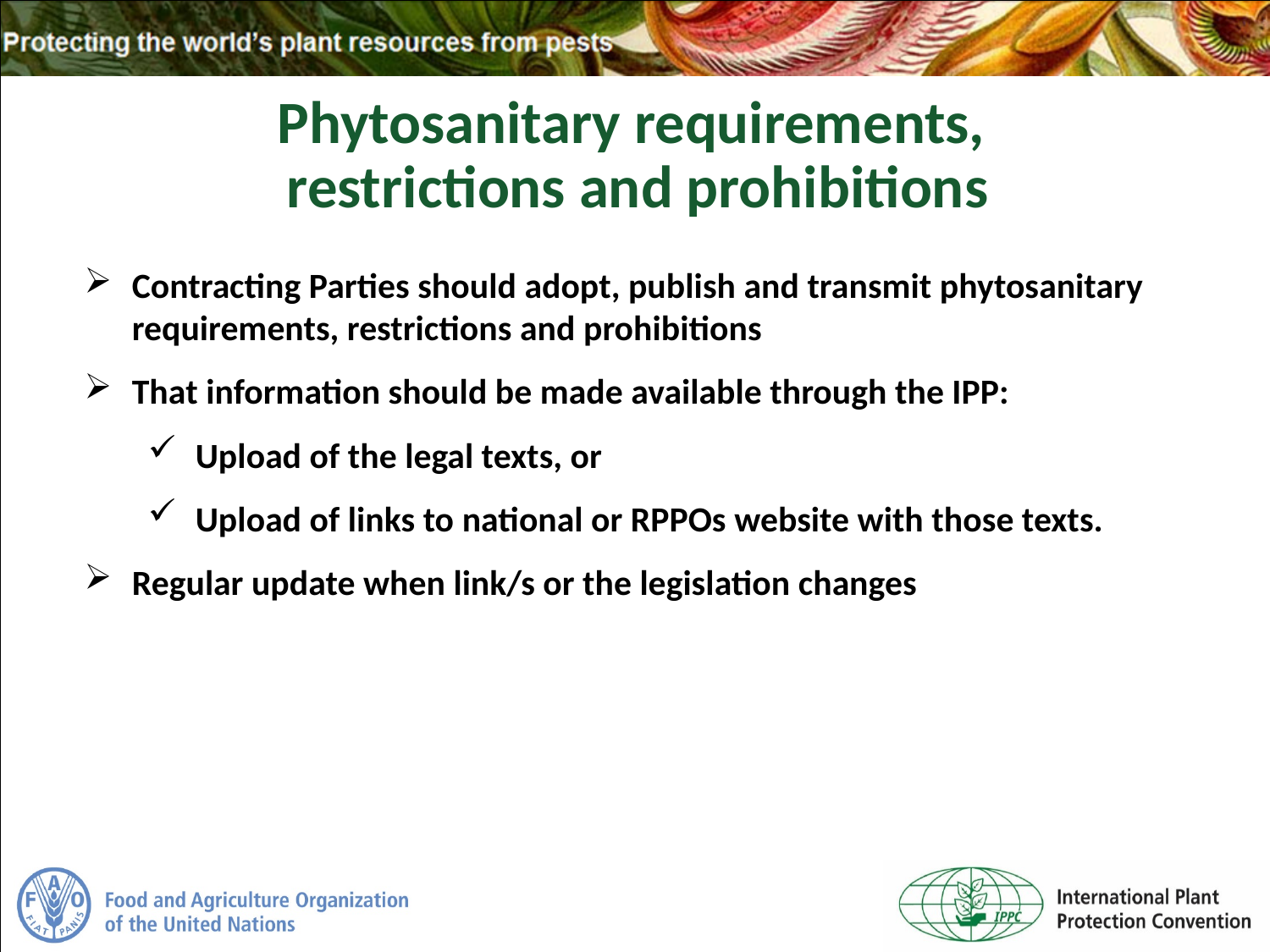

Phytosanitary requirements,
restrictions and prohibitions

Contracting Parties should adopt, publish and transmit phytosanitary requirements, restrictions and prohibitions
That information should be made available through the IPP:
Upload of the legal texts, or
Upload of links to national or RPPOs website with those texts.
Regular update when link/s or the legislation changes